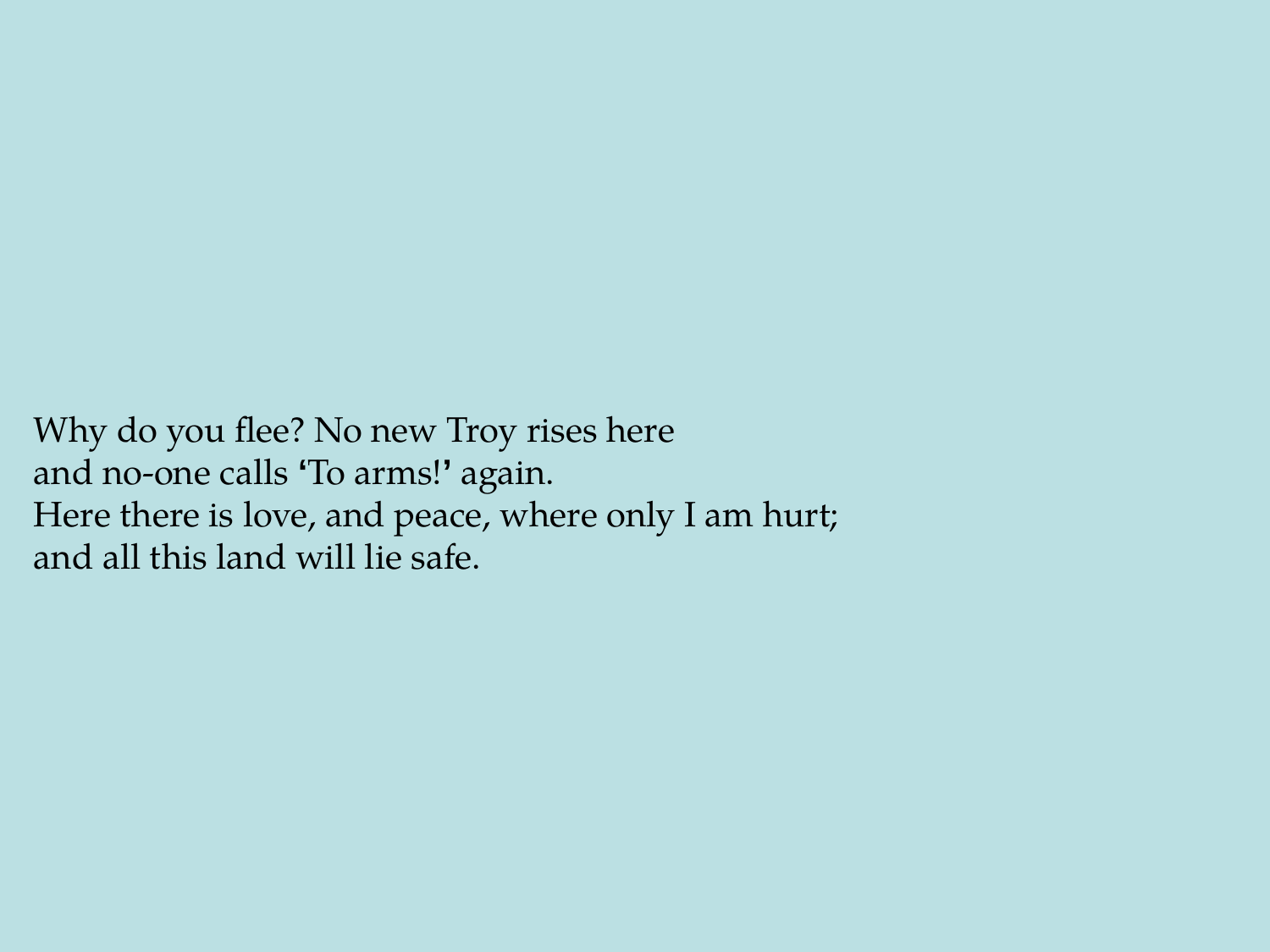

# Why do you flee? No new Troy rises here and no-one calls ‘To arms!’ again. Here there is love, and peace, where only I am hurt; and all this land will lie safe.